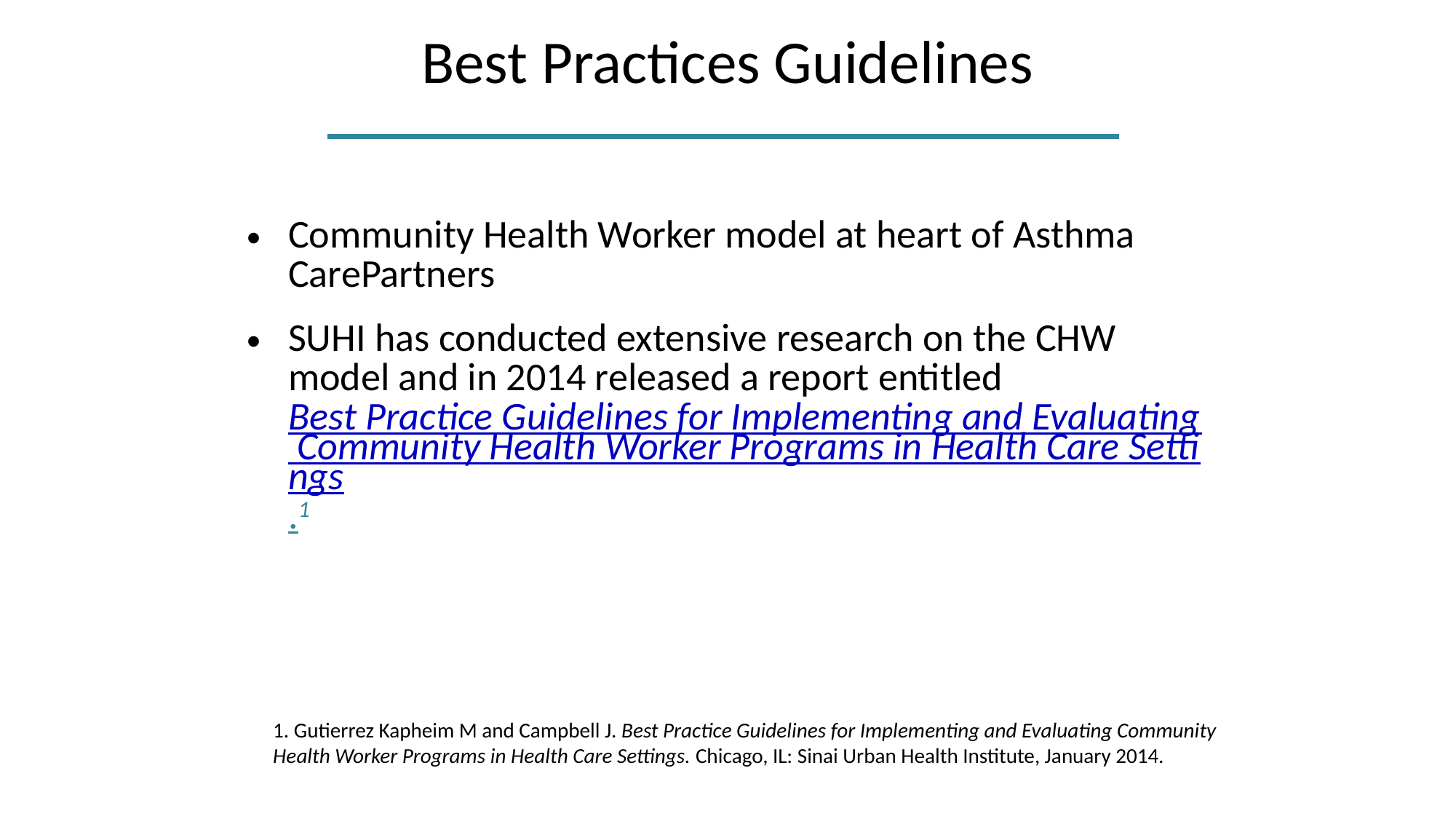

Best Practices Guidelines

Community Health Worker model at heart of Asthma CarePartners

SUHI has conducted extensive research on the CHW model and in 2014 released a report entitled Best Practice Guidelines for Implementing and Evaluating Community Health Worker Programs in Health Care Settings.1

1. Gutierrez Kapheim M and Campbell J. Best Practice Guidelines for Implementing and Evaluating Community Health Worker Programs in Health Care Settings. Chicago, IL: Sinai Urban Health Institute, January 2014.